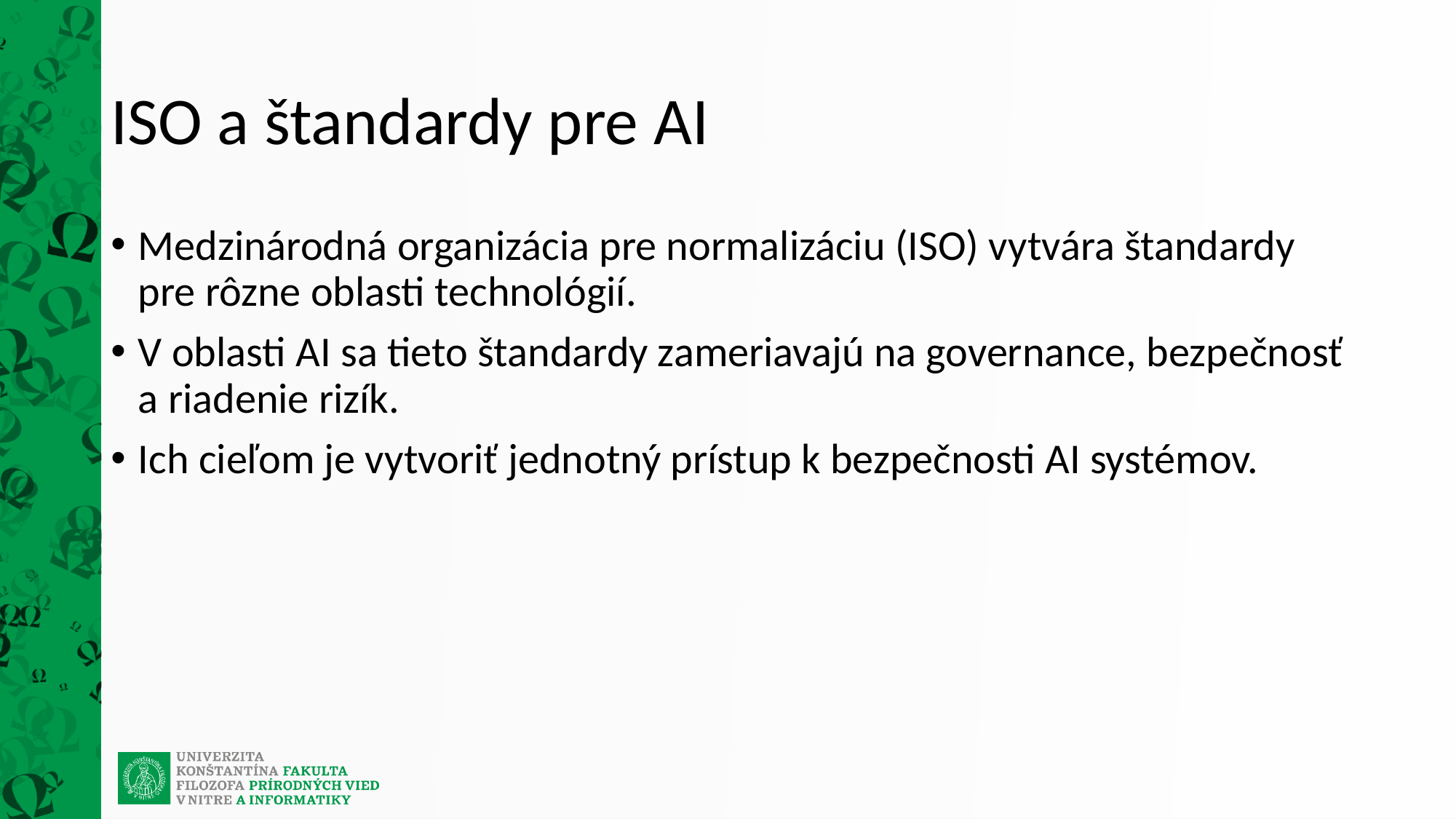

# ISO a štandardy pre AI
Medzinárodná organizácia pre normalizáciu (ISO) vytvára štandardy pre rôzne oblasti technológií.
V oblasti AI sa tieto štandardy zameriavajú na governance, bezpečnosť a riadenie rizík.
Ich cieľom je vytvoriť jednotný prístup k bezpečnosti AI systémov.